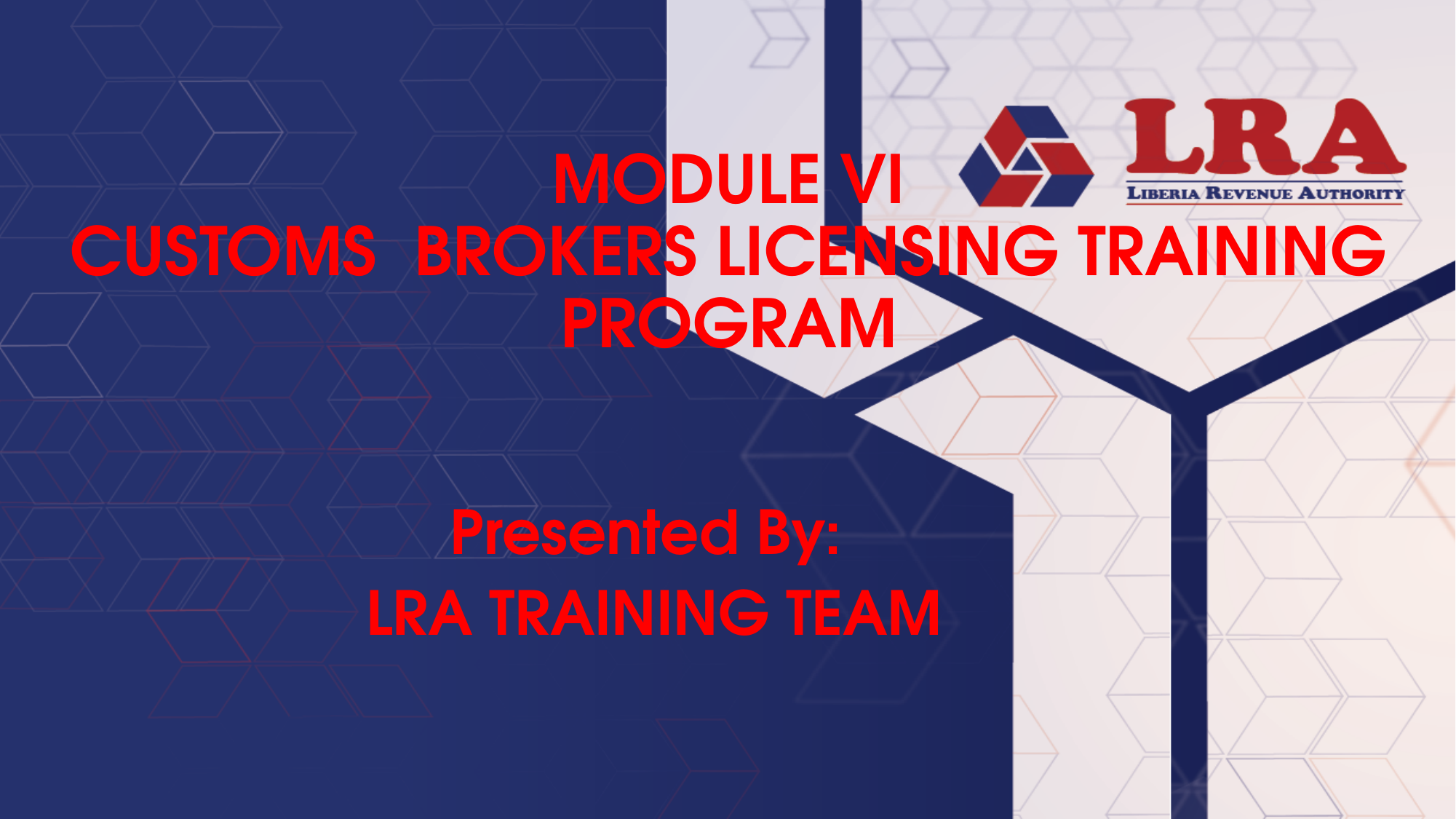

# MODULE VI CUSTOMS  BROKERS LICENSING TRAINING PROGRAM
Presented By:
LRA TRAINING TEAM